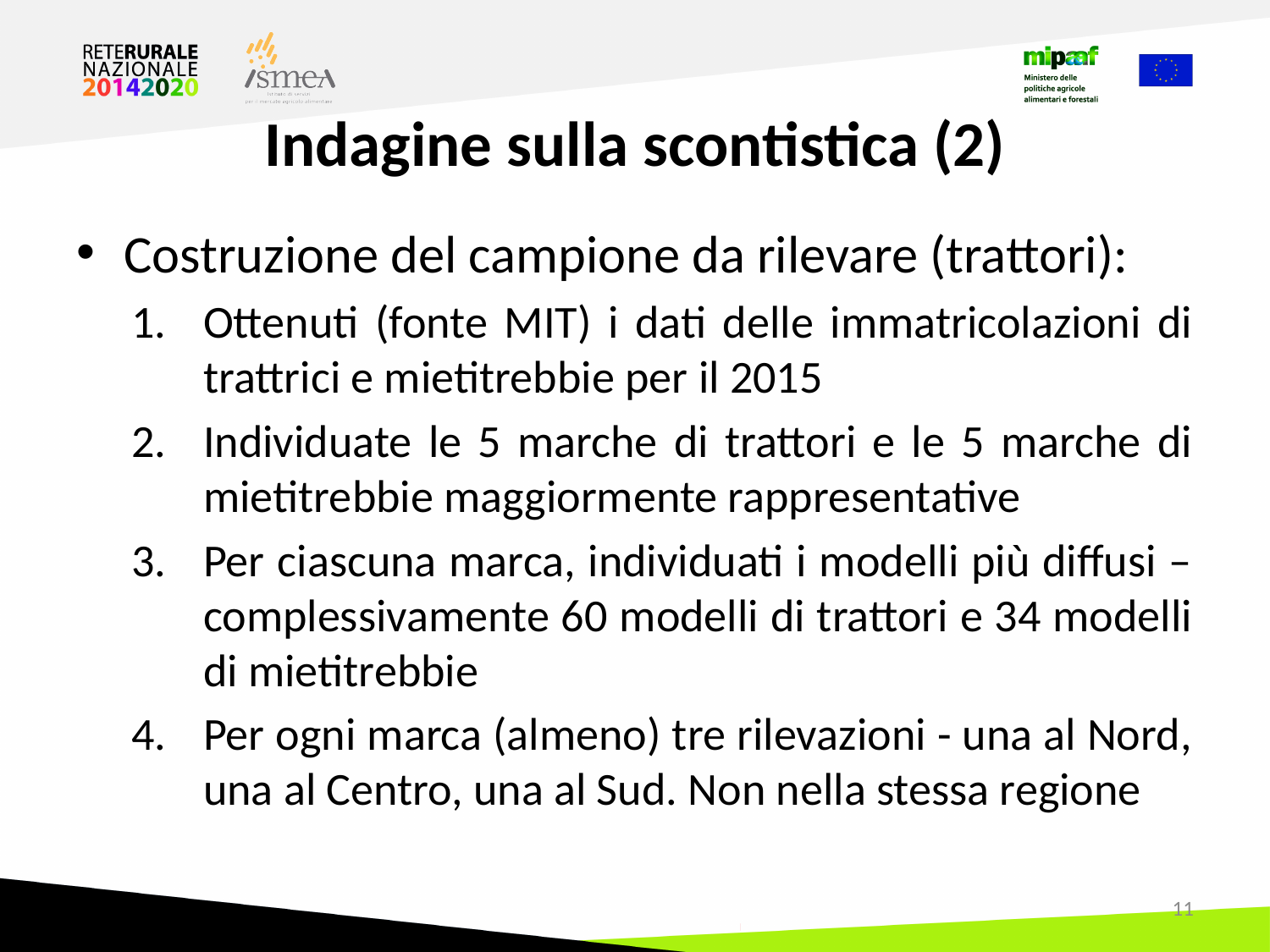

# Indagine sulla scontistica (2)

Costruzione del campione da rilevare (trattori):
Ottenuti (fonte MIT) i dati delle immatricolazioni di trattrici e mietitrebbie per il 2015
Individuate le 5 marche di trattori e le 5 marche di mietitrebbie maggiormente rappresentative
Per ciascuna marca, individuati i modelli più diffusi – complessivamente 60 modelli di trattori e 34 modelli di mietitrebbie
Per ogni marca (almeno) tre rilevazioni - una al Nord, una al Centro, una al Sud. Non nella stessa regione

11